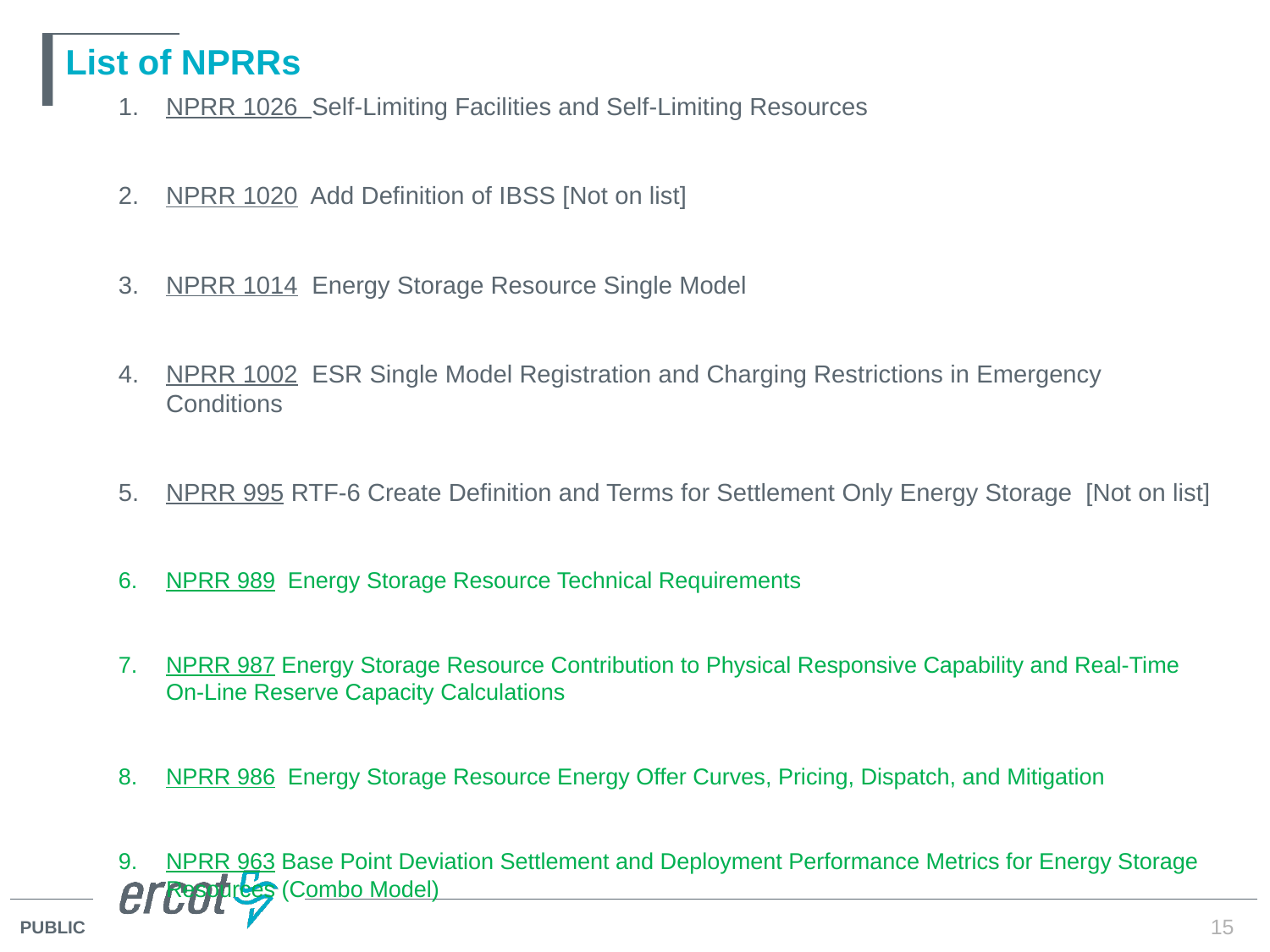

# List of NPRRs
NPRR 1026  Self-Limiting Facilities and Self-Limiting Resources

NPRR 1020  Add Definition of IBSS [Not on list]

NPRR 1014  Energy Storage Resource Single Model

NPRR 1002  ESR Single Model Registration and Charging Restrictions in Emergency Conditions

NPRR 995 RTF-6 Create Definition and Terms for Settlement Only Energy Storage  [Not on list]

NPRR 989  Energy Storage Resource Technical Requirements

NPRR 987 Energy Storage Resource Contribution to Physical Responsive Capability and Real-Time On-Line Reserve Capacity Calculations

NPRR 986  Energy Storage Resource Energy Offer Curves, Pricing, Dispatch, and Mitigation

NPRR 963 Base Point Deviation Settlement and Deployment Performance Metrics for Energy Storage Resources (Combo Model)

NPRR 957 RTF-4 Definition of Energy Storage Resource and Related Registration and Telemetry Requirements

15